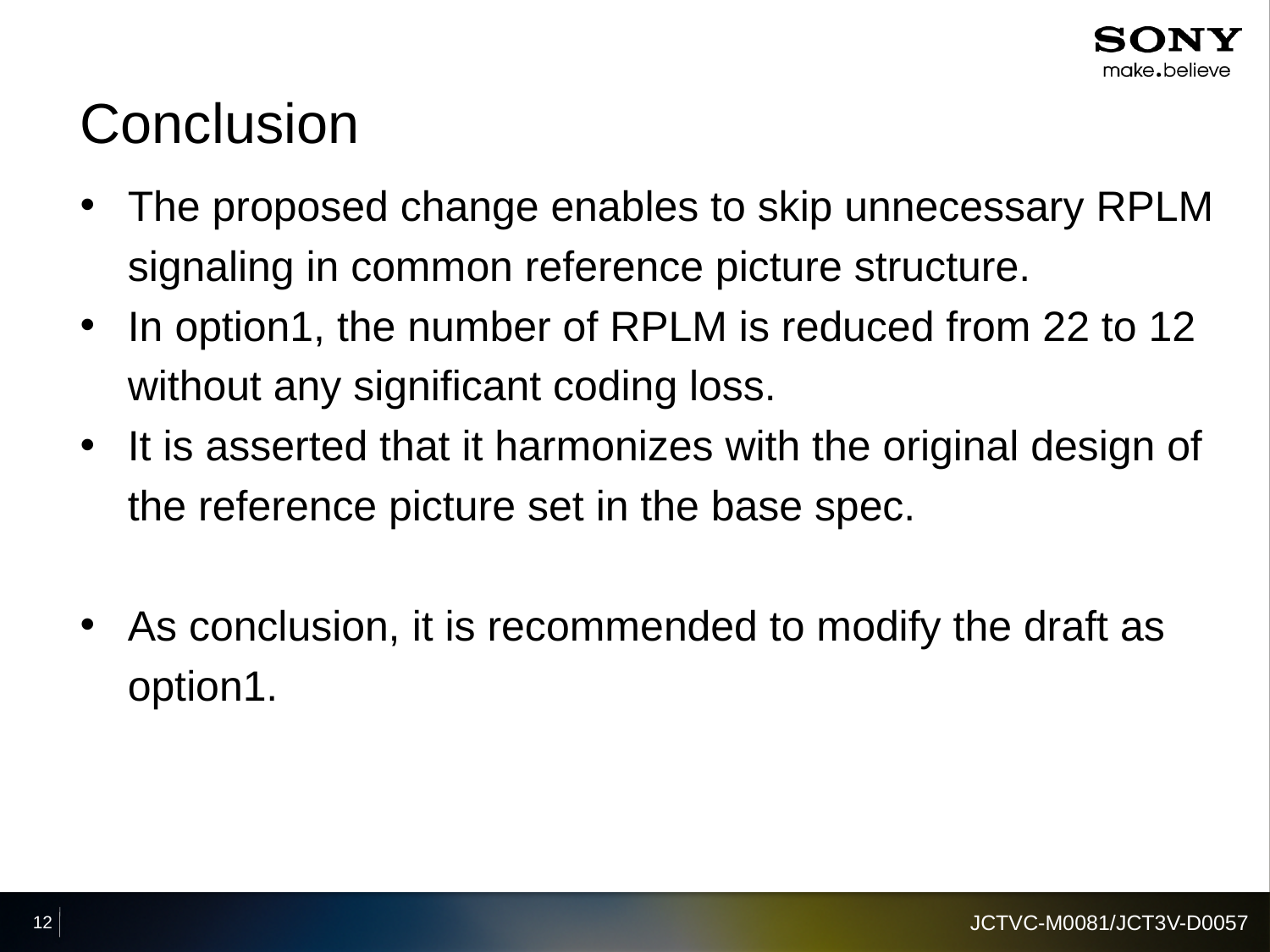

# Conclusion
The proposed change enables to skip unnecessary RPLM signaling in common reference picture structure.
In option1, the number of RPLM is reduced from 22 to 12 without any significant coding loss.
It is asserted that it harmonizes with the original design of the reference picture set in the base spec.

As conclusion, it is recommended to modify the draft as option1.

JCTVC-M0081/JCT3V-D0057
12